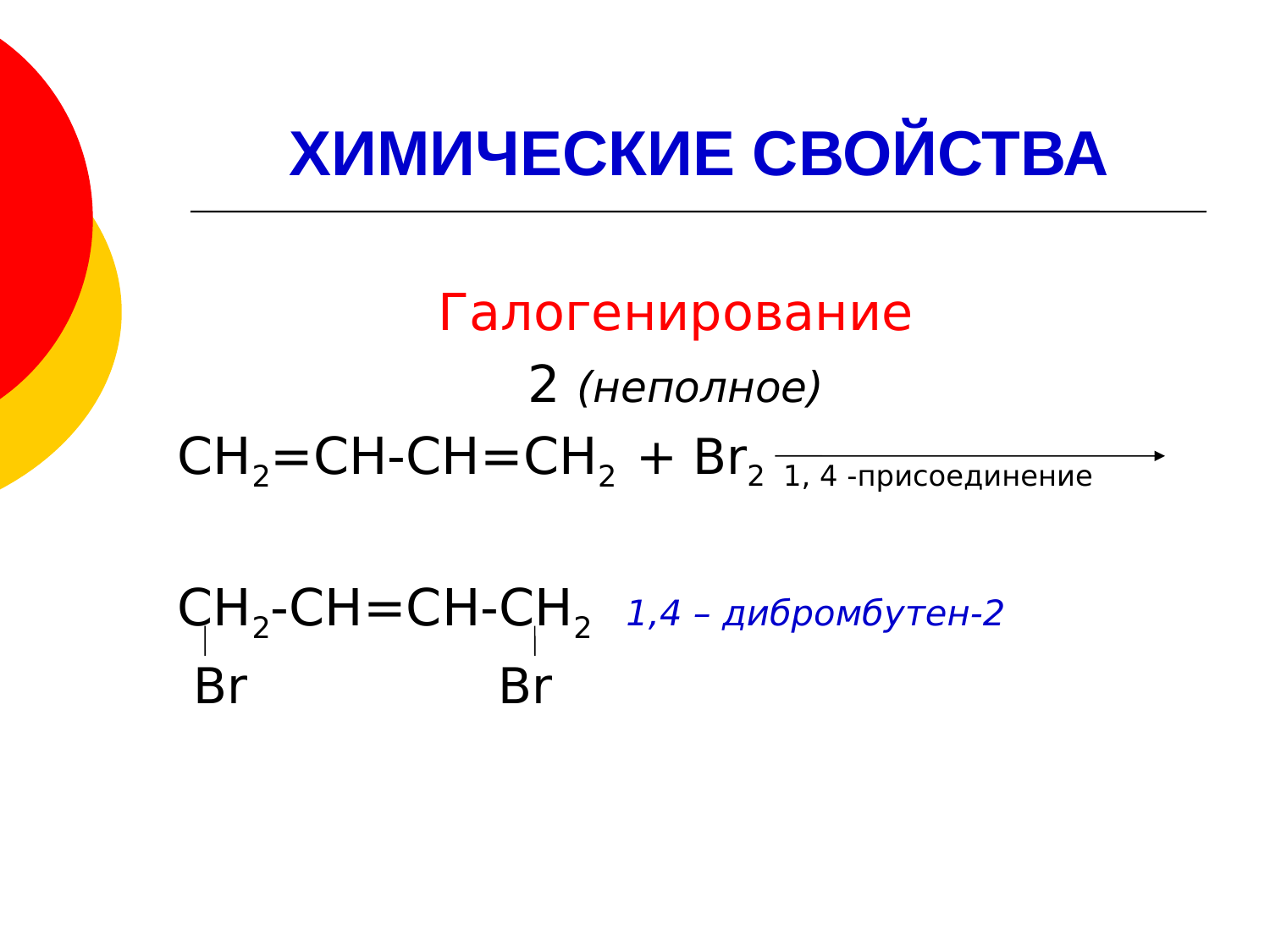

# ХИМИЧЕСКИЕ СВОЙСТВА
Галогенирование
 2 (неполное)
СН2=СН-СН=СН2  + Br2  1, 4 -присоединение

СН2-СН=СН-СН2   1,4 – дибромбутен-2
 Br                Br